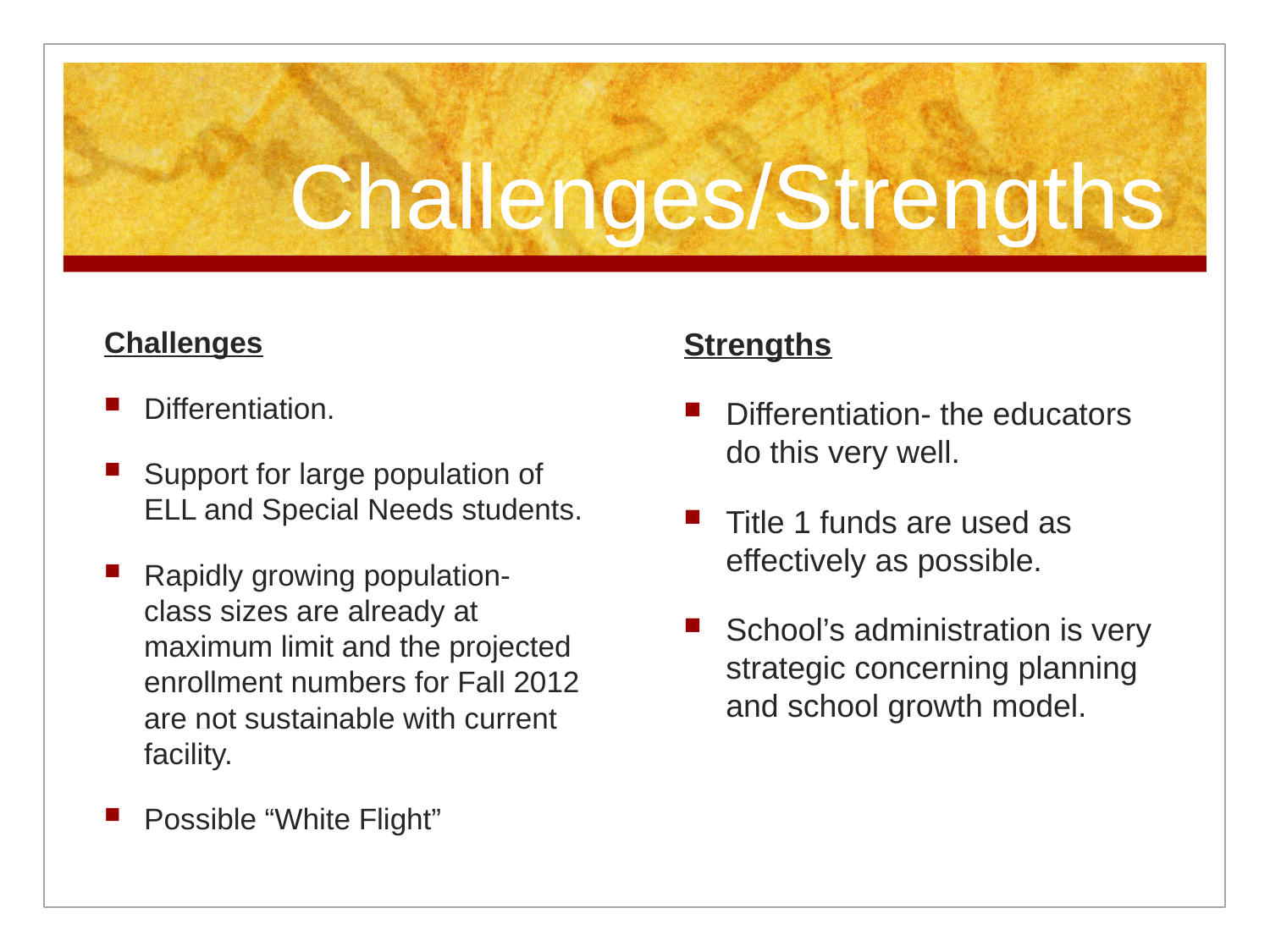

# Challenges/Strengths
Challenges
Differentiation.
Support for large population of ELL and Special Needs students.
Rapidly growing population- class sizes are already at maximum limit and the projected enrollment numbers for Fall 2012 are not sustainable with current facility.
Possible “White Flight”
Strengths
Differentiation- the educators do this very well.
Title 1 funds are used as effectively as possible.
School’s administration is very strategic concerning planning and school growth model.